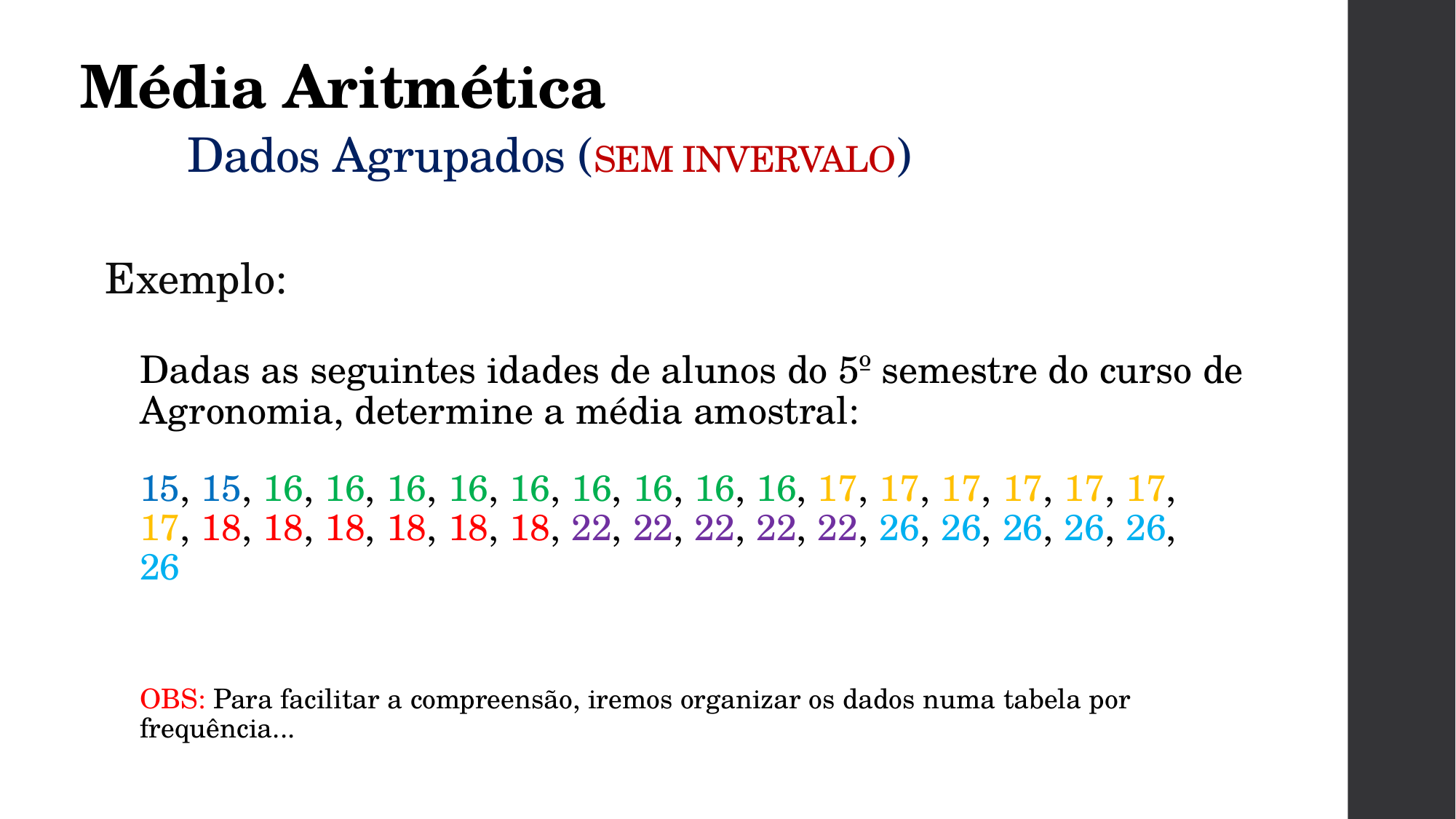

# Média Aritmética Dados Agrupados (SEM INVERVALO)
Exemplo:

Dadas as seguintes idades de alunos do 5º semestre do curso de Agronomia, determine a média amostral:
15, 15, 16, 16, 16, 16, 16, 16, 16, 16, 16, 17, 17, 17, 17, 17, 17, 17, 18, 18, 18, 18, 18, 18, 22, 22, 22, 22, 22, 26, 26, 26, 26, 26, 26

OBS: Para facilitar a compreensão, iremos organizar os dados numa tabela por frequência...